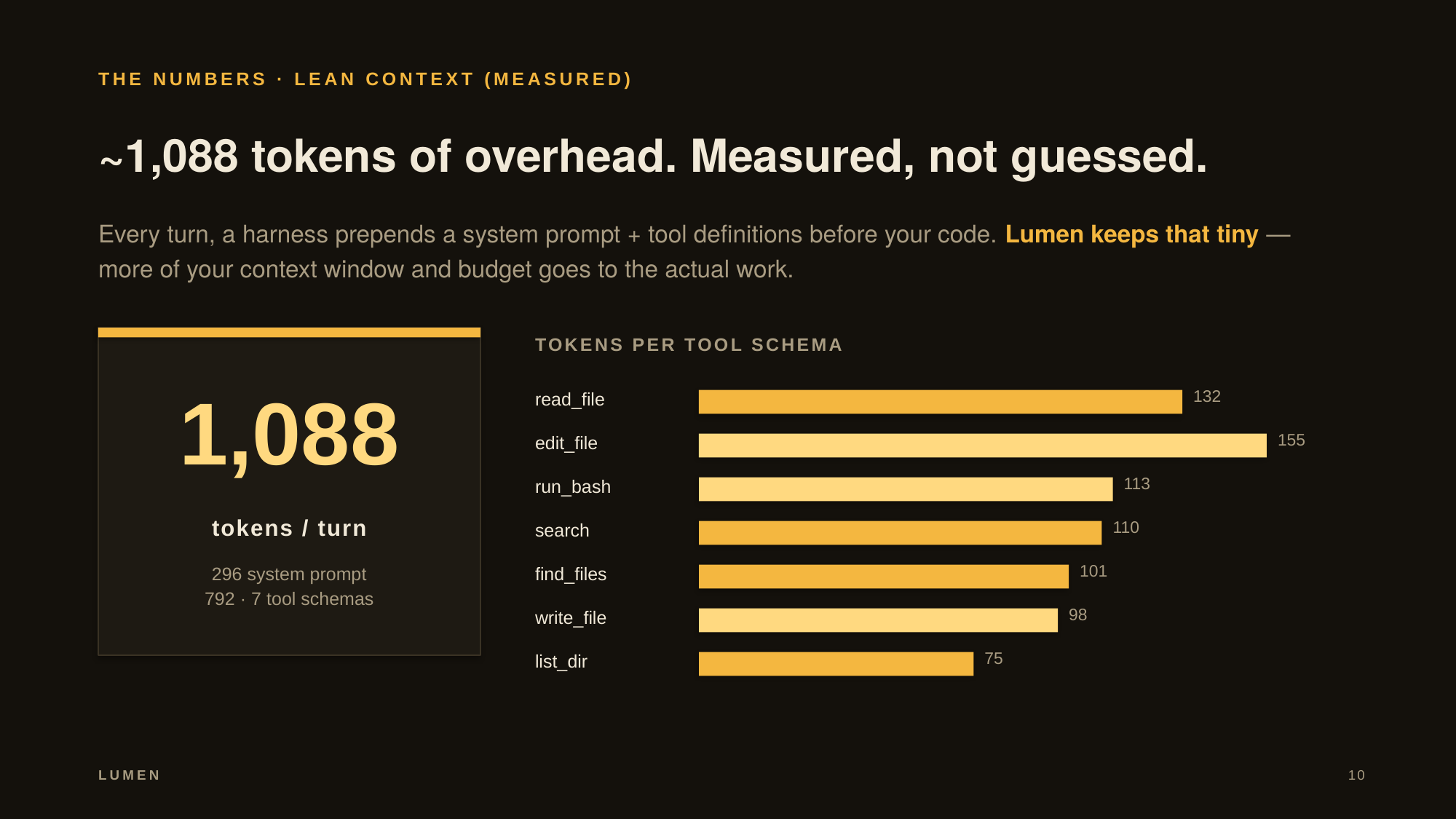

THE NUMBERS · LEAN CONTEXT (MEASURED)
~1,088 tokens of overhead. Measured, not guessed.
Every turn, a harness prepends a system prompt + tool definitions before your code. Lumen keeps that tiny — more of your context window and budget goes to the actual work.

TOKENS PER TOOL SCHEMA
1,088
132
read_file

155
edit_file

113
run_bash

tokens / turn
110
search

101
296 system prompt
792 · 7 tool schemas
find_files

98
write_file

75
list_dir

LUMEN
10